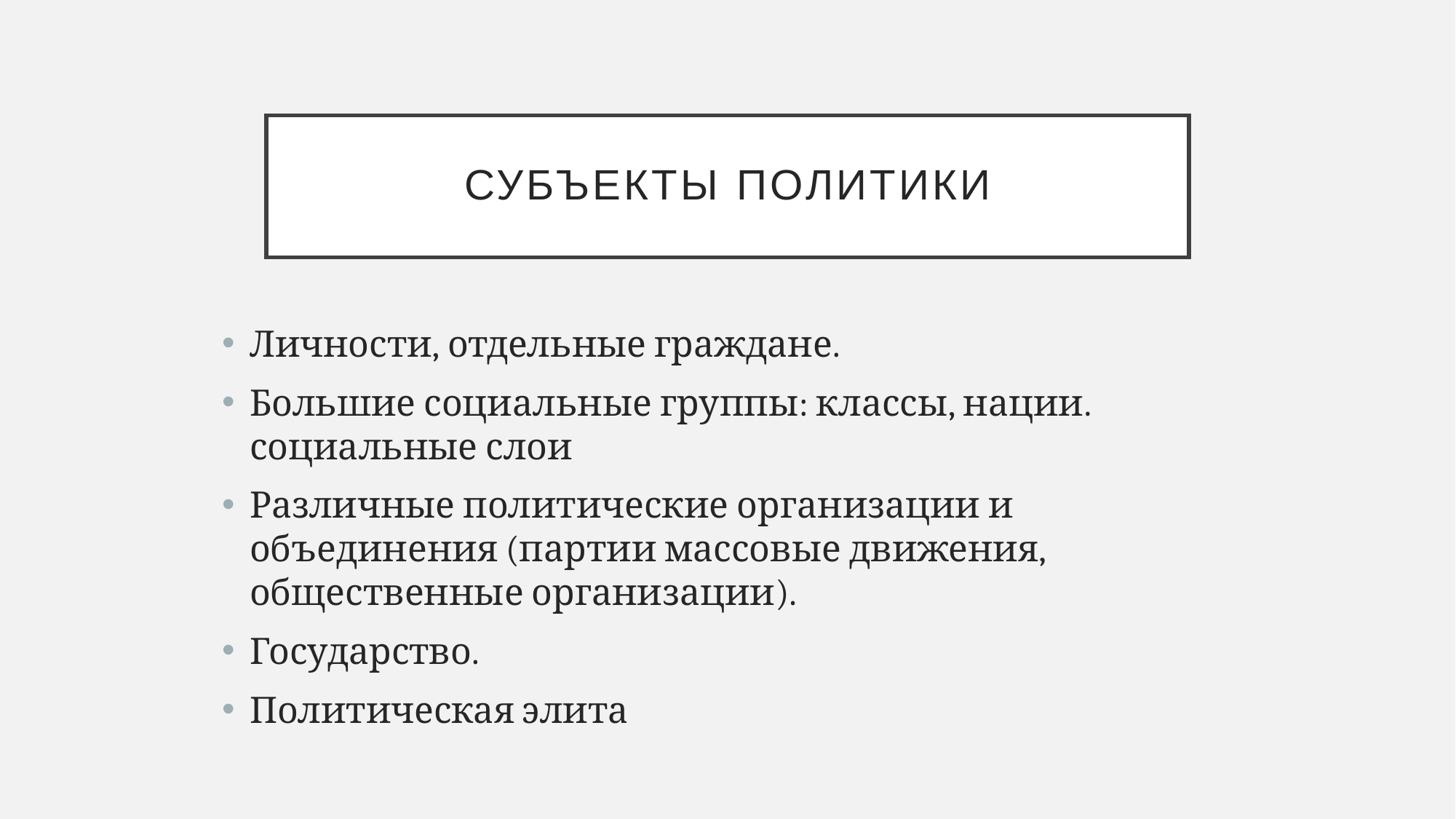

# Субъекты политики
Личности, отдельные граждане.
Большие социальные группы: классы, нации. социальные слои
Различные политические организации и объединения (партии массовые движения, общественные организации).
Государство.
Политическая элита